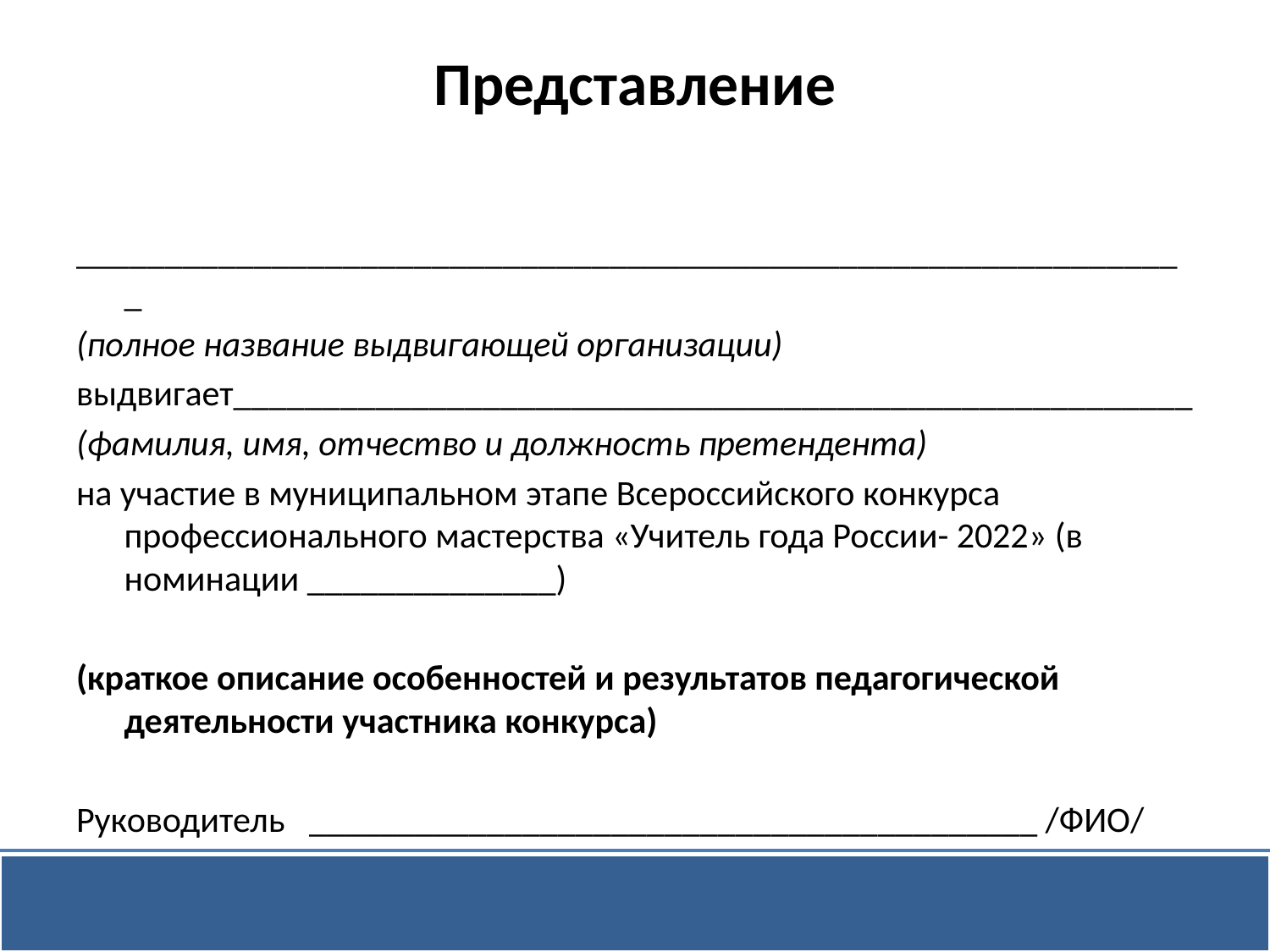

# Представление
_______________________________________________________________
(полное название выдвигающей организации)
выдвигает______________________________________________________
(фамилия, имя, отчество и должность претендента)
на участие в муниципальном этапе Всероссийского конкурса профессионального мастерства «Учитель года России- 2022» (в номинации ______________)

(краткое описание особенностей и результатов педагогической деятельности участника конкурса)

Руководитель   _________________________________________ /ФИО/